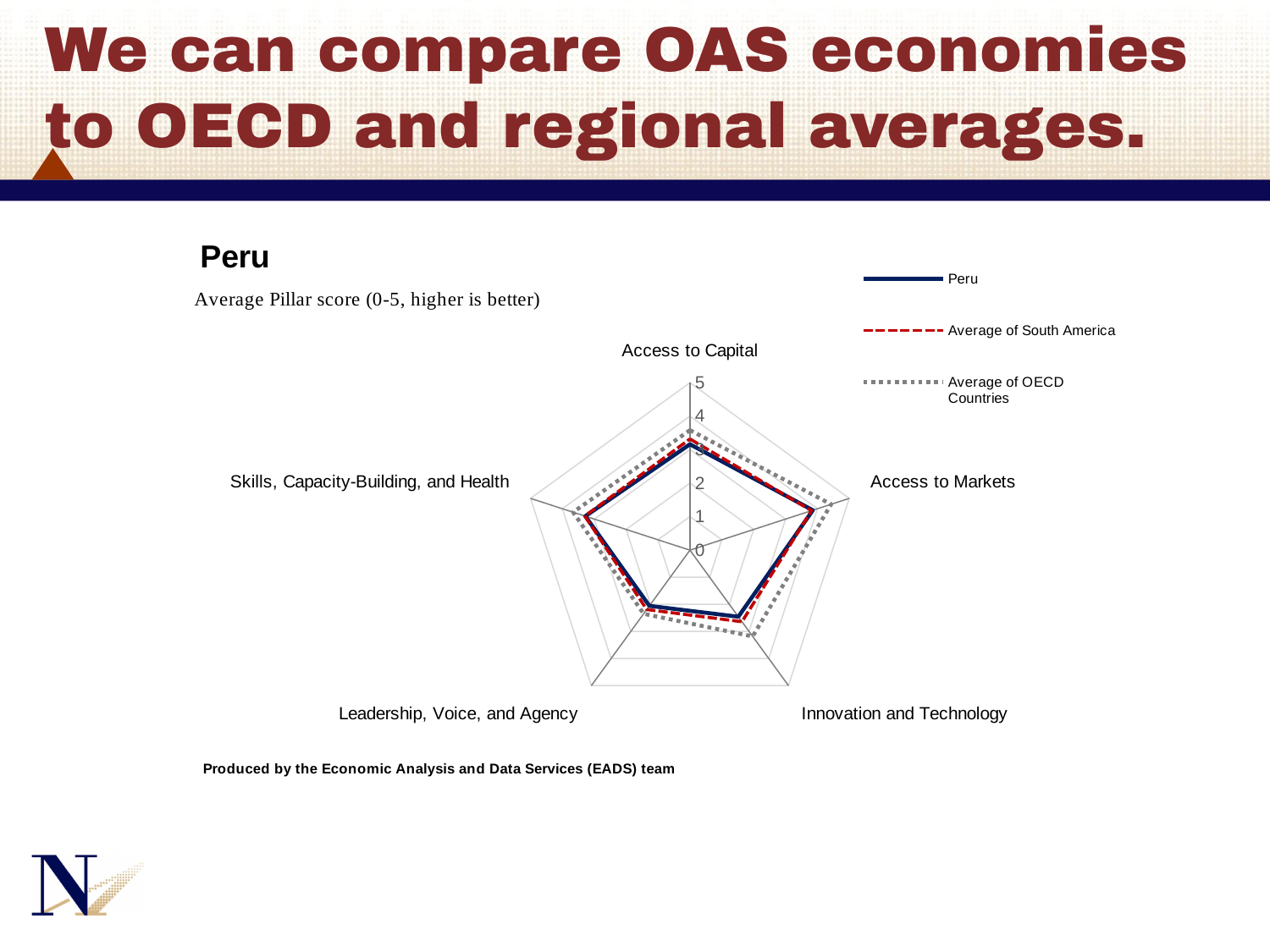

# We can compare OAS economies to OECD and regional averages.

### Chart

| Category | Peru | Average of South America | Average of OECD Countries |
|---|---|---|---|
| Access to Capital | 3.159406245017986 | 3.317606365355107 | 3.581253795983962 |
| Access to Markets | 3.856005546351588 | 3.81425390239857 | 4.429969436832818 |
| Innovation and Technology | 2.456758268903393 | 2.64149621250468 | 3.183786181382513 |
| Leadership, Voice, and Agency | 2.056051489459896 | 2.19051012678196 | 2.347960395255054 |
| Skills, Capacity-Building, and Health | 3.280154613714096 | 3.29592110250731 | 3.663920042801586 |